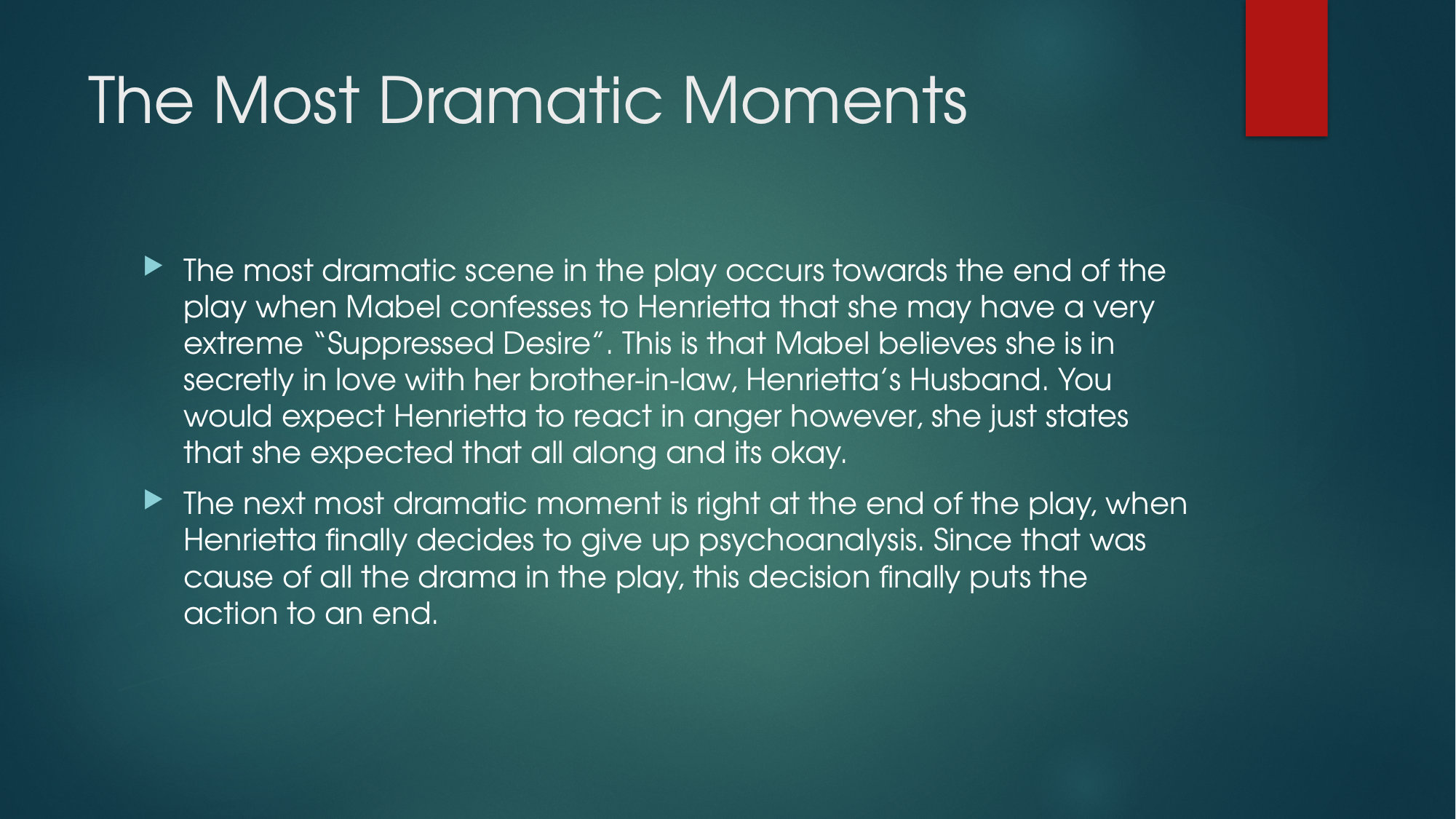

# The Most Dramatic Moments
The most dramatic scene in the play occurs towards the end of the play when Mabel confesses to Henrietta that she may have a very extreme “Suppressed Desire”. This is that Mabel believes she is in secretly in love with her brother-in-law, Henrietta’s Husband. You would expect Henrietta to react in anger however, she just states that she expected that all along and its okay.
The next most dramatic moment is right at the end of the play, when Henrietta finally decides to give up psychoanalysis. Since that was cause of all the drama in the play, this decision finally puts the action to an end.